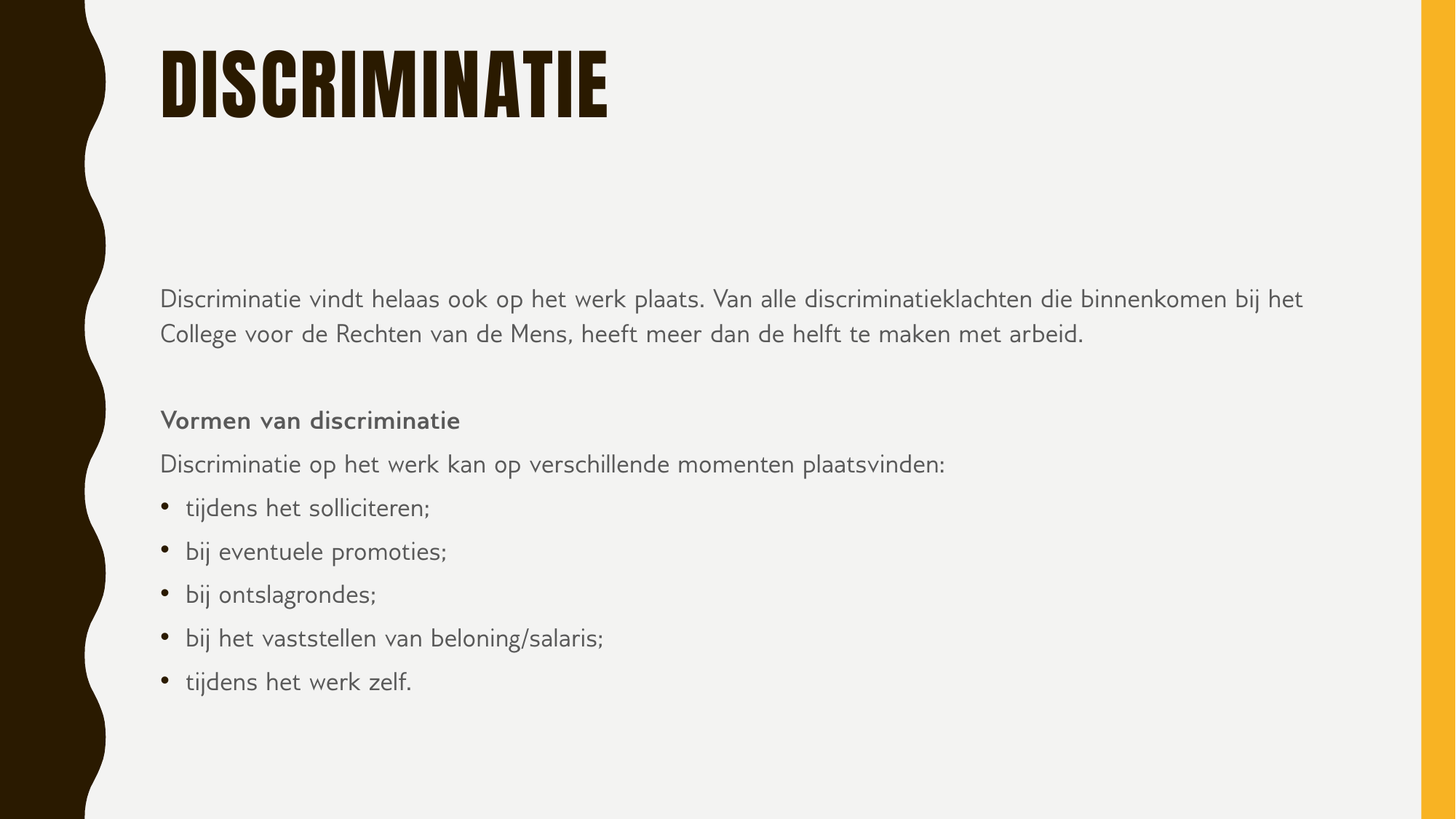

# discriminatie
Discriminatie vindt helaas ook op het werk plaats. Van alle discriminatieklachten die binnenkomen bij het College voor de Rechten van de Mens, heeft meer dan de helft te maken met arbeid.

Vormen van discriminatie
Discriminatie op het werk kan op verschillende momenten plaatsvinden:
tijdens het solliciteren;
bij eventuele promoties;
bij ontslagrondes;
bij het vaststellen van beloning/salaris;
tijdens het werk zelf.